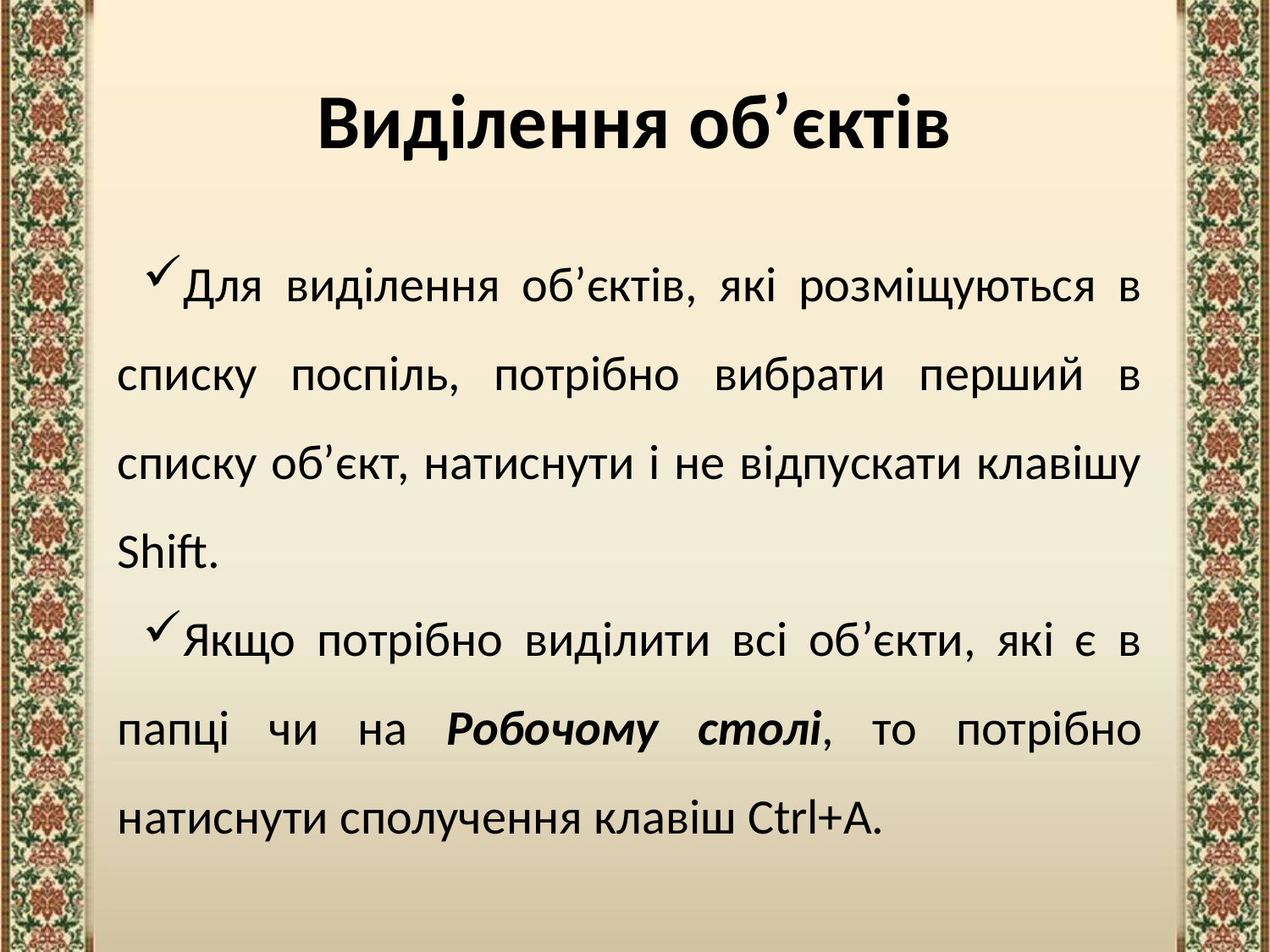

# Виділення об’єктів
Для виділення об’єктів, які розміщуються в списку поспіль, потрібно вибрати перший в списку об’єкт, натиснути і не відпускати клавішу Shift.
Якщо потрібно виділити всі об’єкти, які є в папці чи на Робочому столі, то потрібно натиснути сполучення клавіш Ctrl+А.